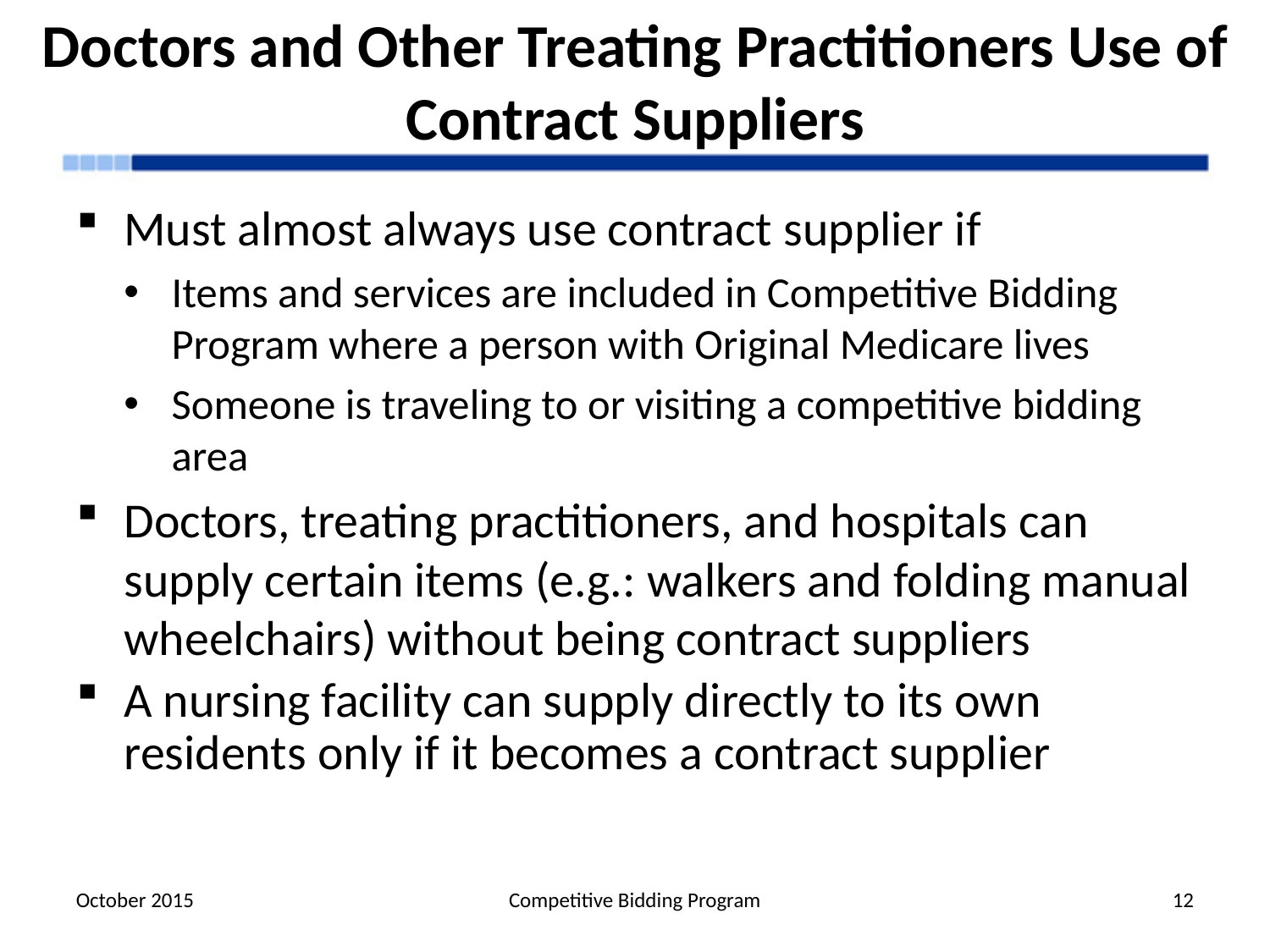

# Doctors and Other Treating Practitioners Use of Contract Suppliers
Must almost always use contract supplier if
Items and services are included in Competitive Bidding Program where a person with Original Medicare lives
Someone is traveling to or visiting a competitive bidding area
Doctors, treating practitioners, and hospitals can supply certain items (e.g.: walkers and folding manual wheelchairs) without being contract suppliers
A nursing facility can supply directly to its own residents only if it becomes a contract supplier
October 2015
Competitive Bidding Program
12